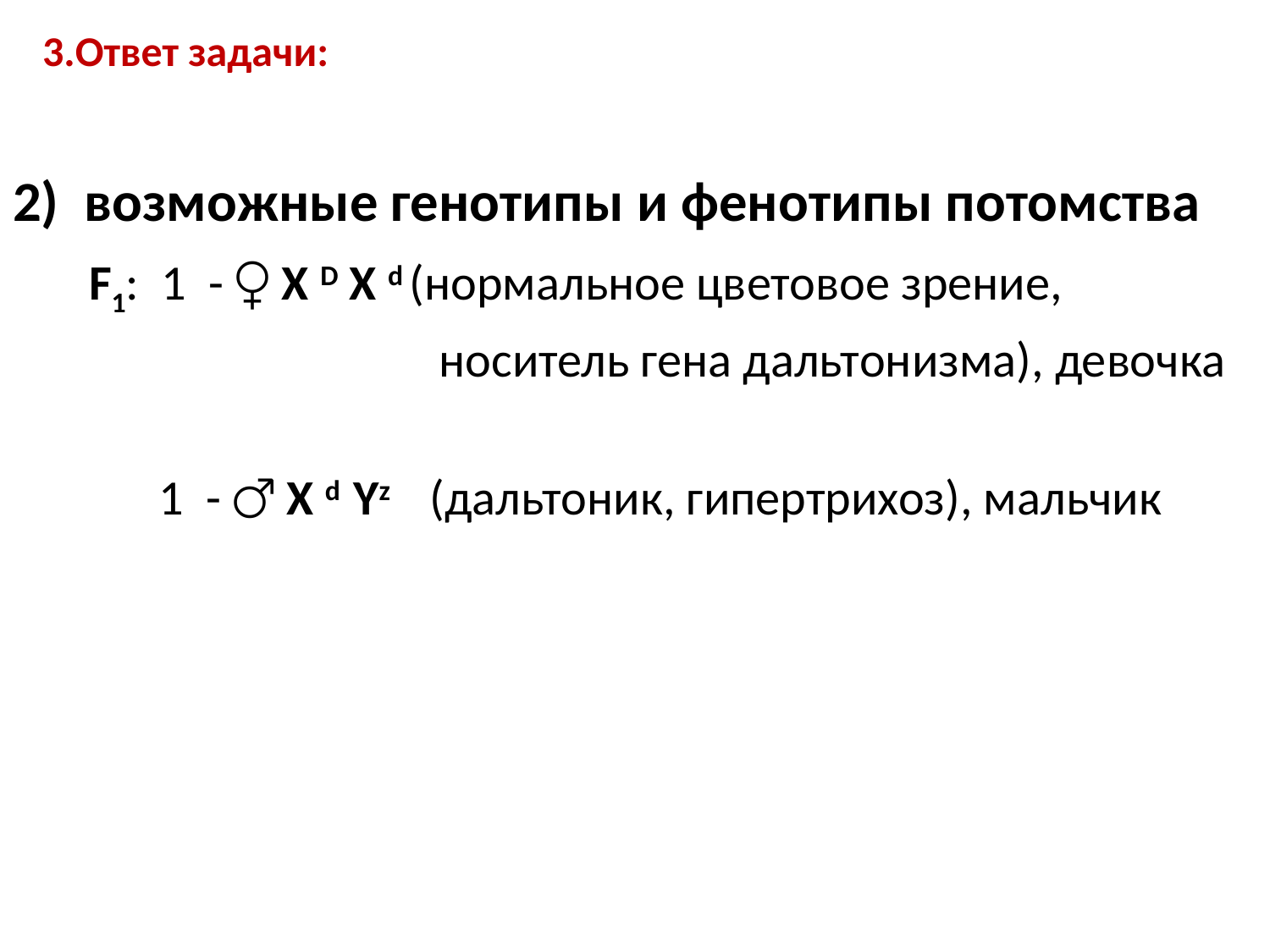

# 3.Ответ задачи:

2)  возможные генотипы и фенотипы потомства
      F1:  1  - ♀ Х D Х d (нормальное цветовое зрение,
                                      носитель гена дальтонизма), девочка

             1  - ♂ Х d  Yz      (дальтоник, гипертрихоз), мальчик